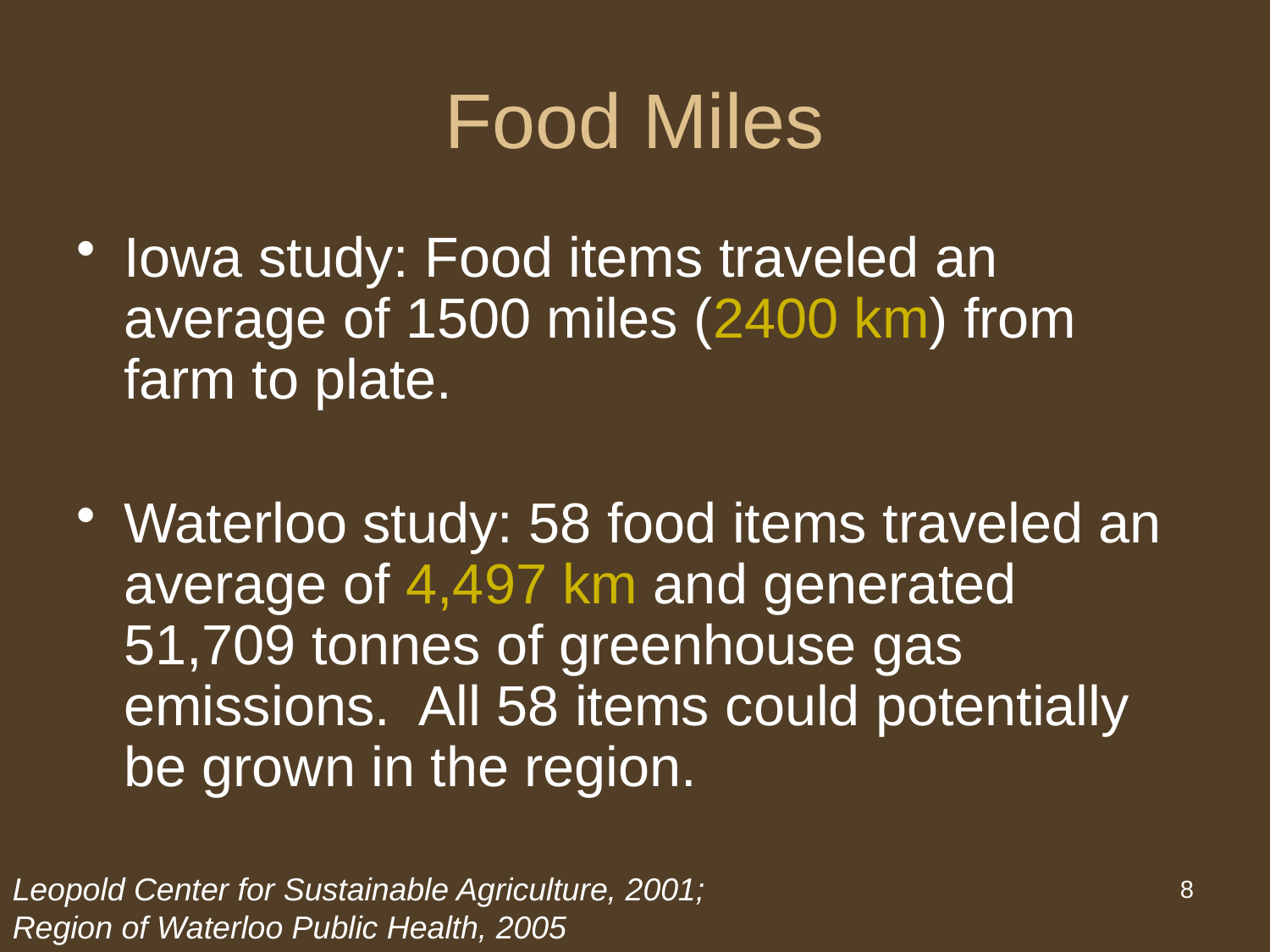

# Food Miles
Iowa study: Food items traveled an average of 1500 miles (2400 km) from farm to plate.

Waterloo study: 58 food items traveled an average of 4,497 km and generated 51,709 tonnes of greenhouse gas emissions.  All 58 items could potentially be grown in the region.
Leopold Center for Sustainable Agriculture, 2001; Region of Waterloo Public Health, 2005
8